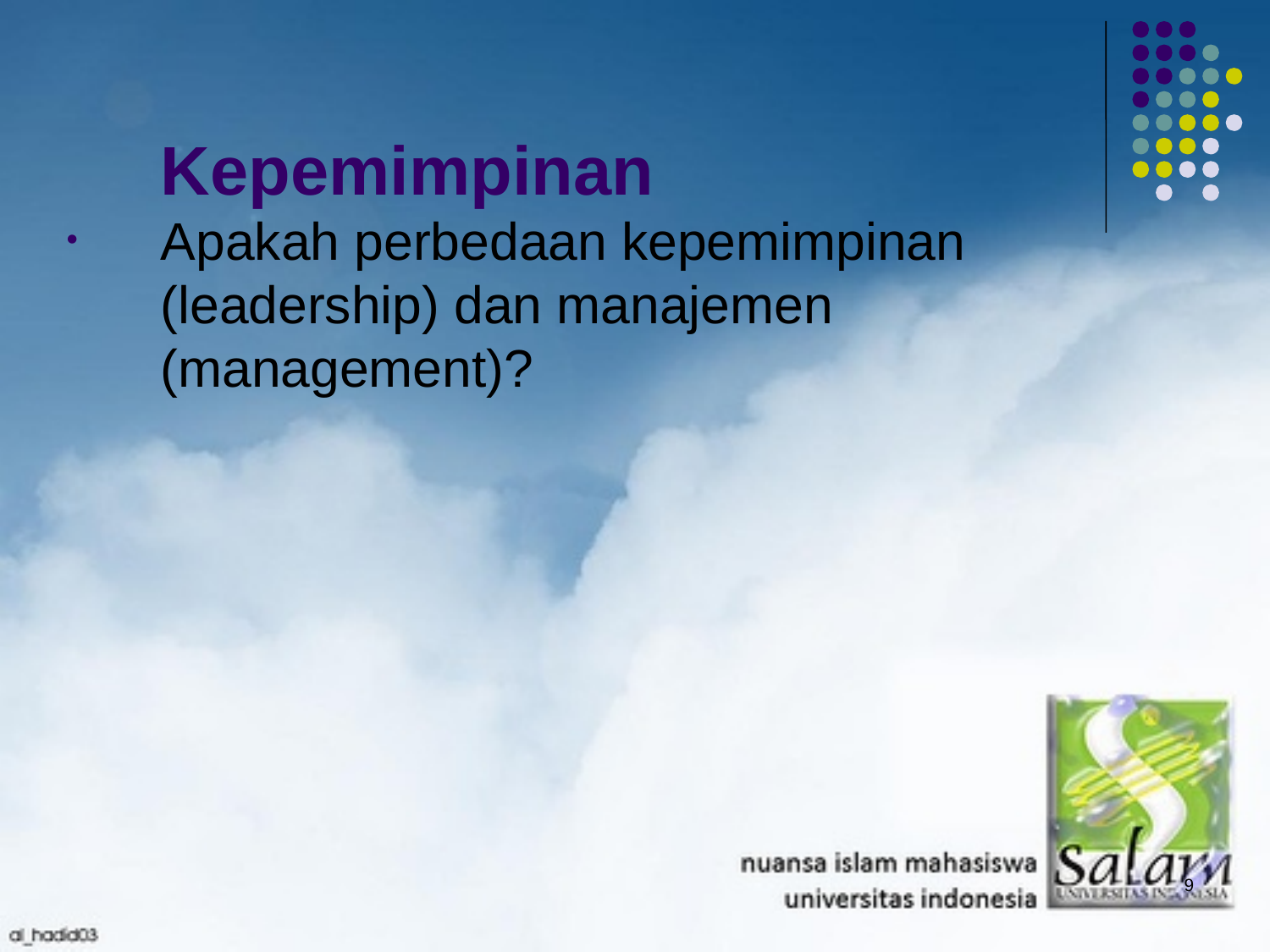

# Kepemimpinan
Apakah perbedaan kepemimpinan (leadership) dan manajemen (management)?
9